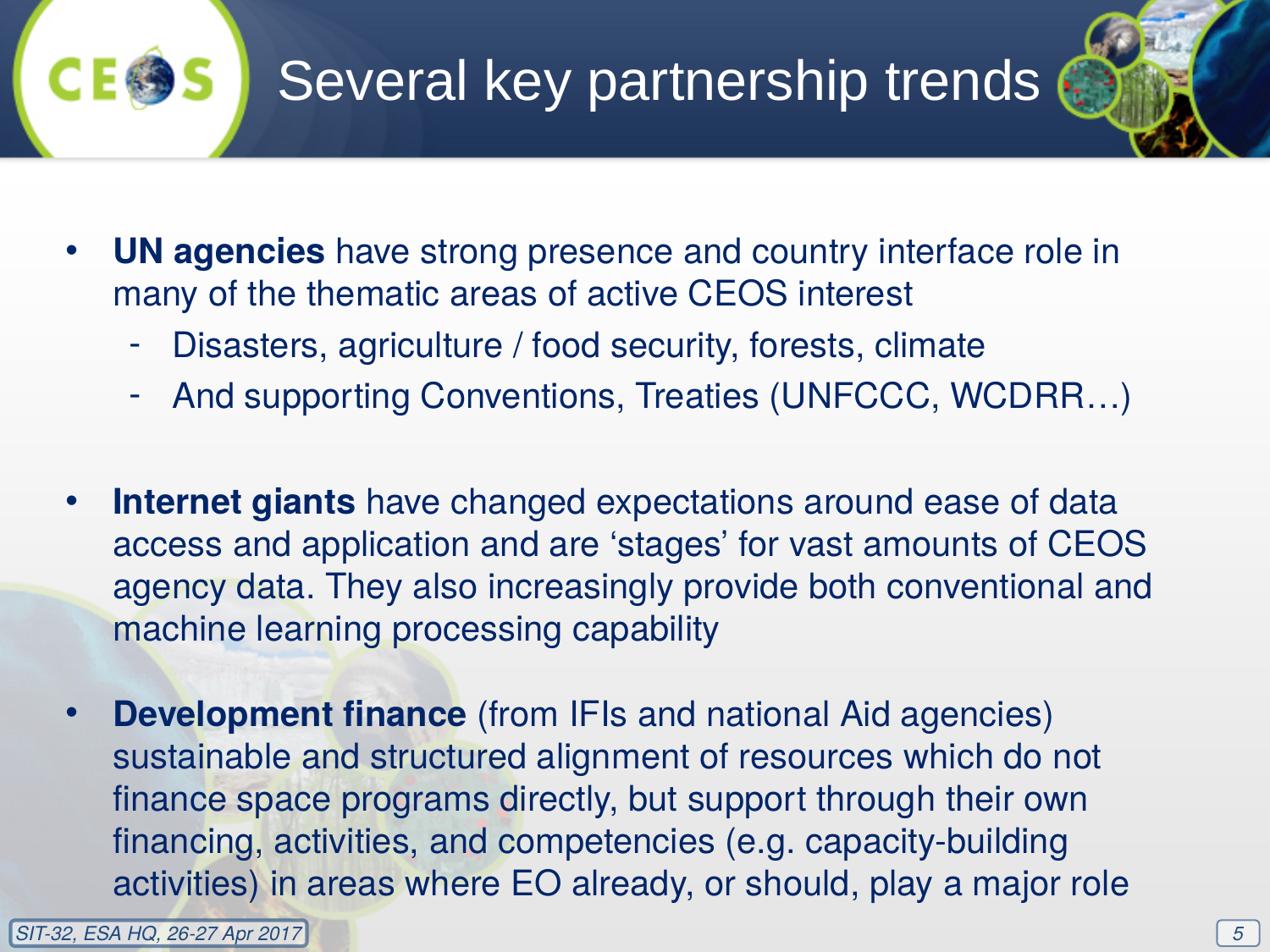

Several key partnership trends
UN agencies have strong presence and country interface role in many of the thematic areas of active CEOS interest
Disasters, agriculture / food security, forests, climate
And supporting Conventions, Treaties (UNFCCC, WCDRR…)

Internet giants have changed expectations around ease of data access and application and are ‘stages’ for vast amounts of CEOS agency data. They also increasingly provide both conventional and machine learning processing capability

Development finance (from IFIs and national Aid agencies) sustainable and structured alignment of resources which do not finance space programs directly, but support through their own financing, activities, and competencies (e.g. capacity-building activities) in areas where EO already, or should, play a major role
5